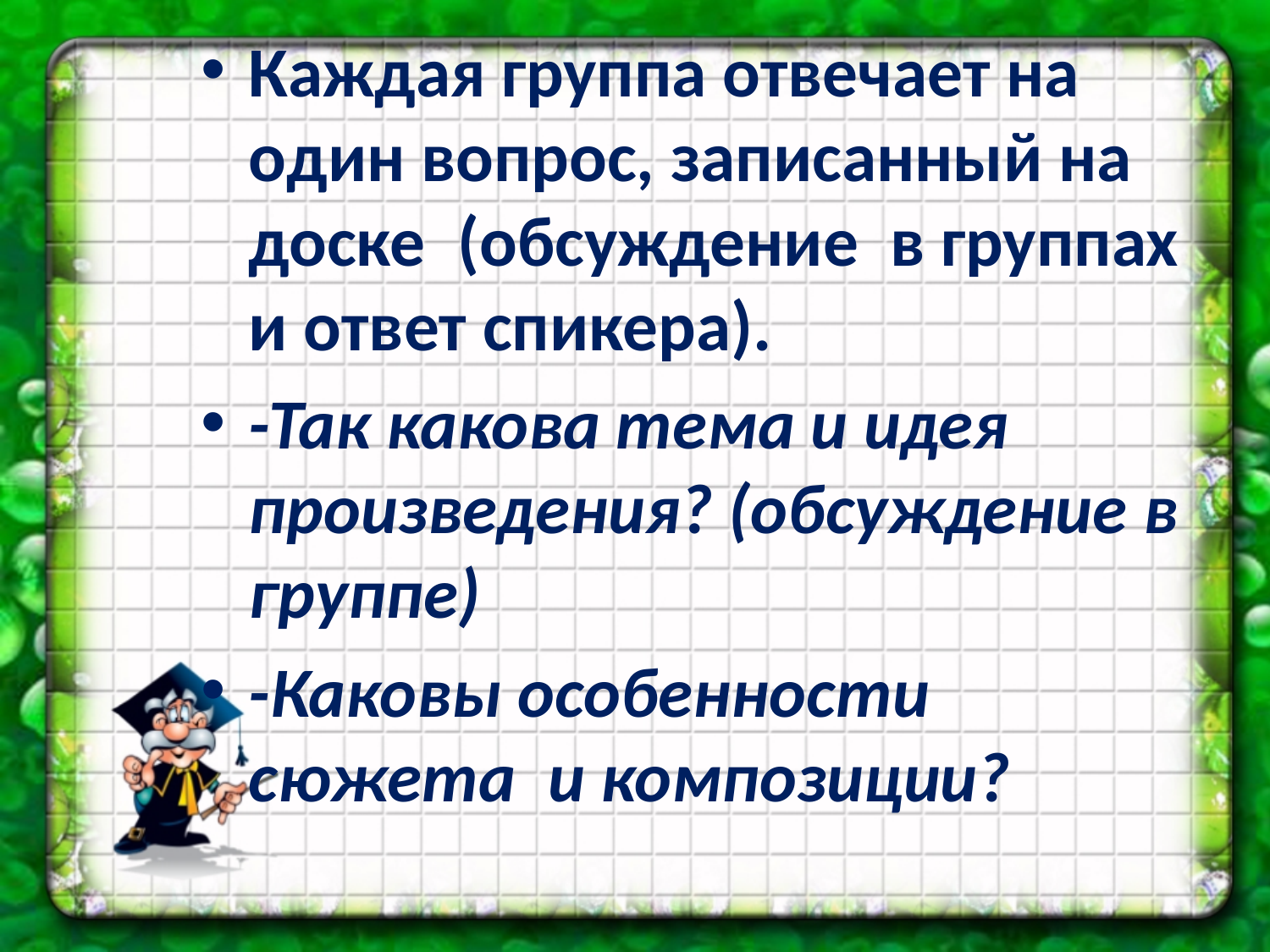

Каждая группа отвечает на один вопрос, записанный на доске  (обсуждение  в группах и ответ спикера).
-Так какова тема и идея произведения? (обсуждение в группе)
-Каковы особенности  сюжета  и композиции?

#